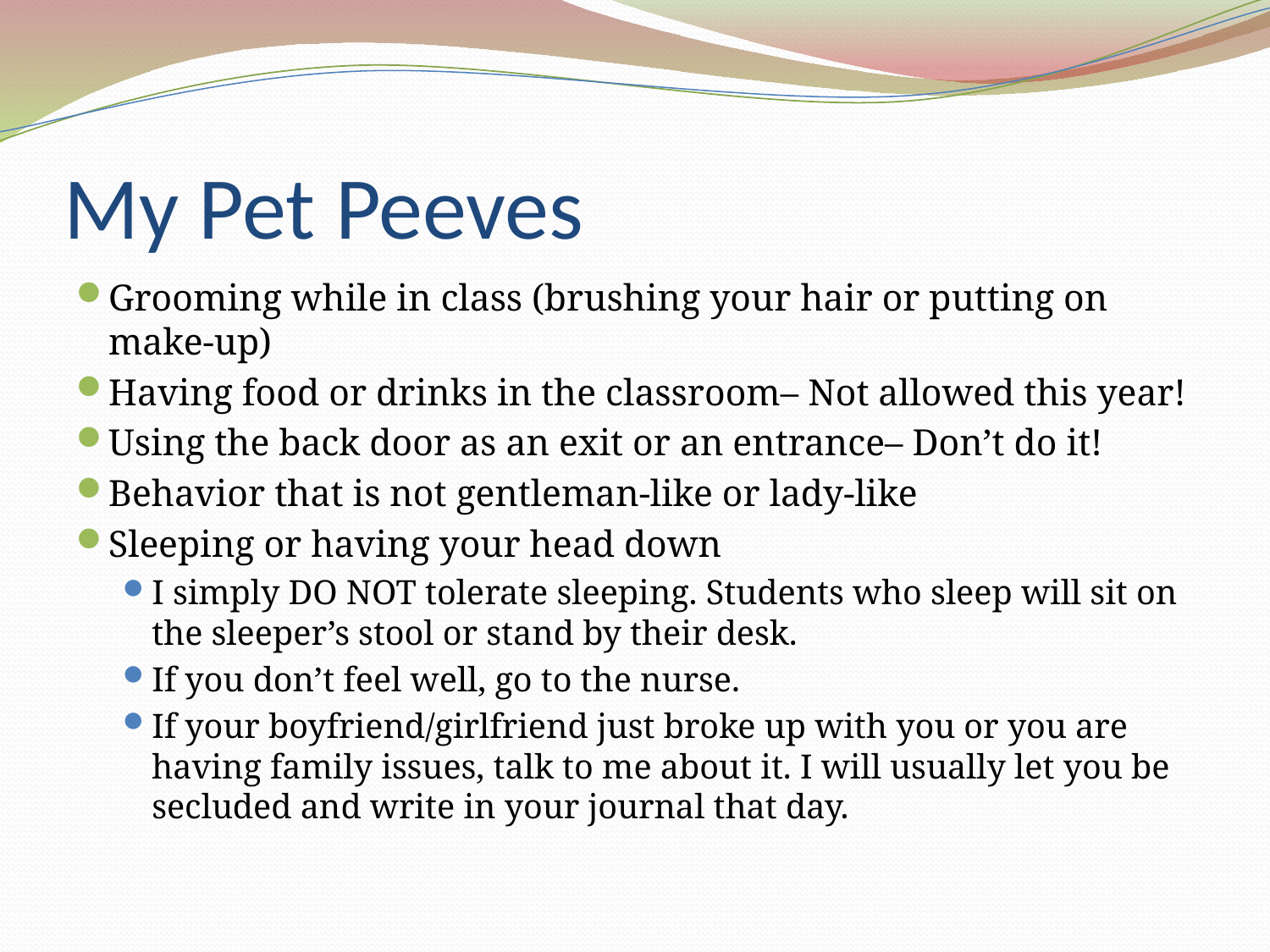

# My Pet Peeves
Grooming while in class (brushing your hair or putting on make-up)
Having food or drinks in the classroom– Not allowed this year!
Using the back door as an exit or an entrance– Don’t do it!
Behavior that is not gentleman-like or lady-like
Sleeping or having your head down
I simply DO NOT tolerate sleeping. Students who sleep will sit on the sleeper’s stool or stand by their desk.
If you don’t feel well, go to the nurse.
If your boyfriend/girlfriend just broke up with you or you are having family issues, talk to me about it. I will usually let you be secluded and write in your journal that day.